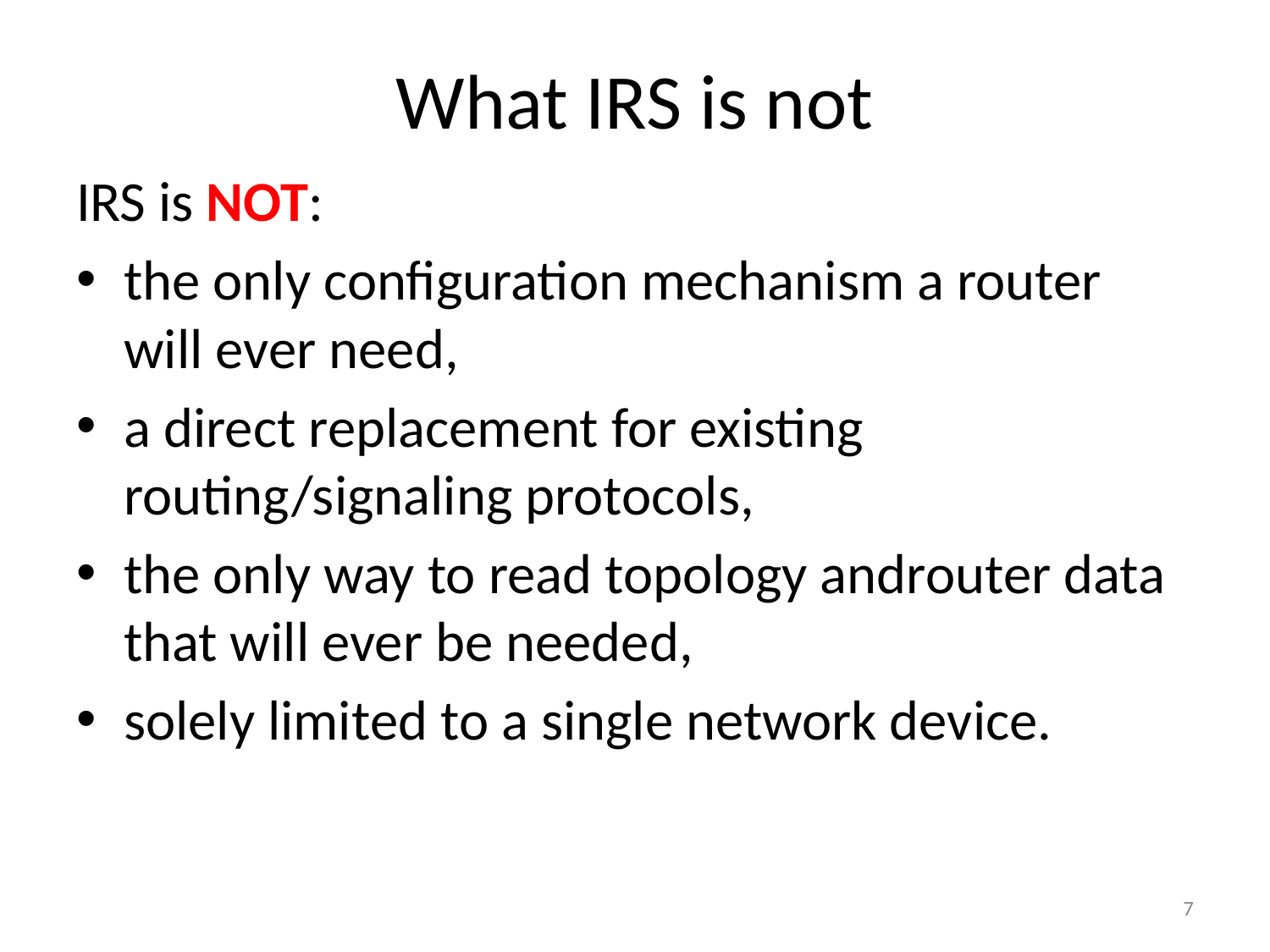

# What IRS is not
IRS is NOT:
the only configuration mechanism a router will ever need,
a direct replacement for existing routing/signaling protocols,
the only way to read topology androuter data that will ever be needed,
solely limited to a single network device.

7